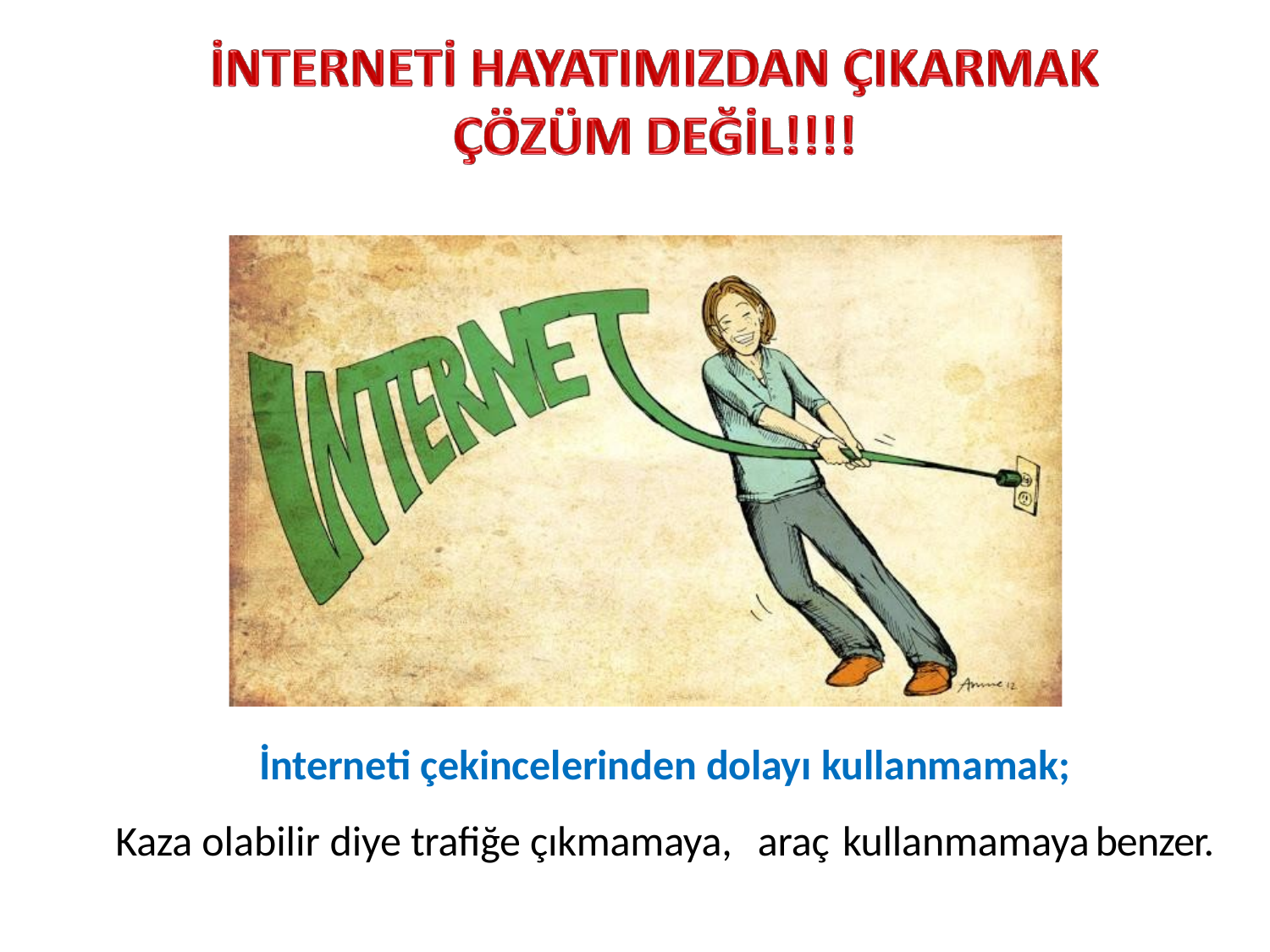

İnterneti çekincelerinden dolayı kullanmamak;
Kaza olabilir diye trafiğe çıkmamaya,  araç kullanmamaya	benzer.